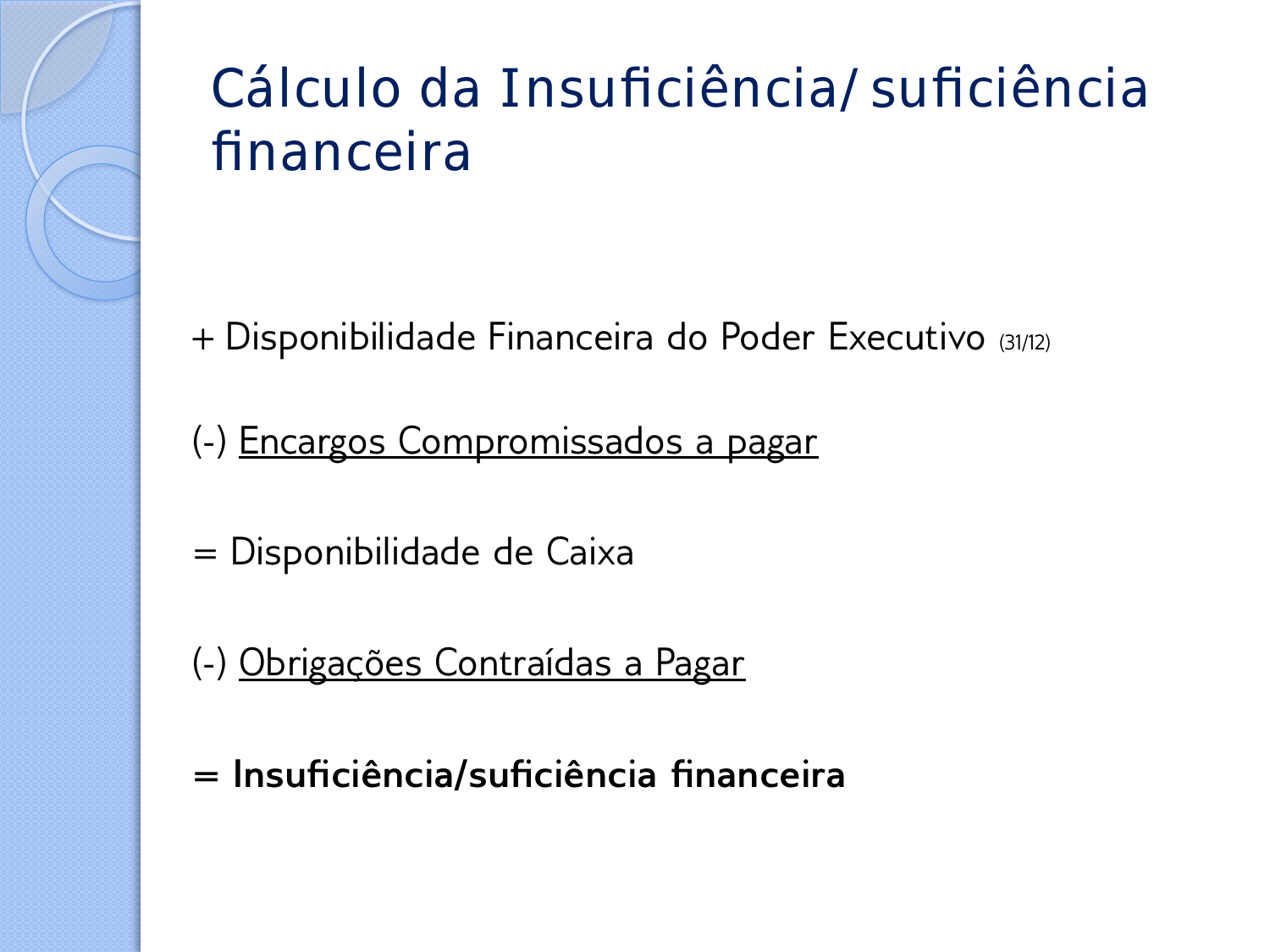

# Cálculo da Insuficiência/suficiência financeira
+ Disponibilidade Financeira do Poder Executivo (31/12)
(-) Encargos Compromissados a pagar

= Disponibilidade de Caixa

(-) Obrigações Contraídas a Pagar

= Insuficiência/suficiência financeira